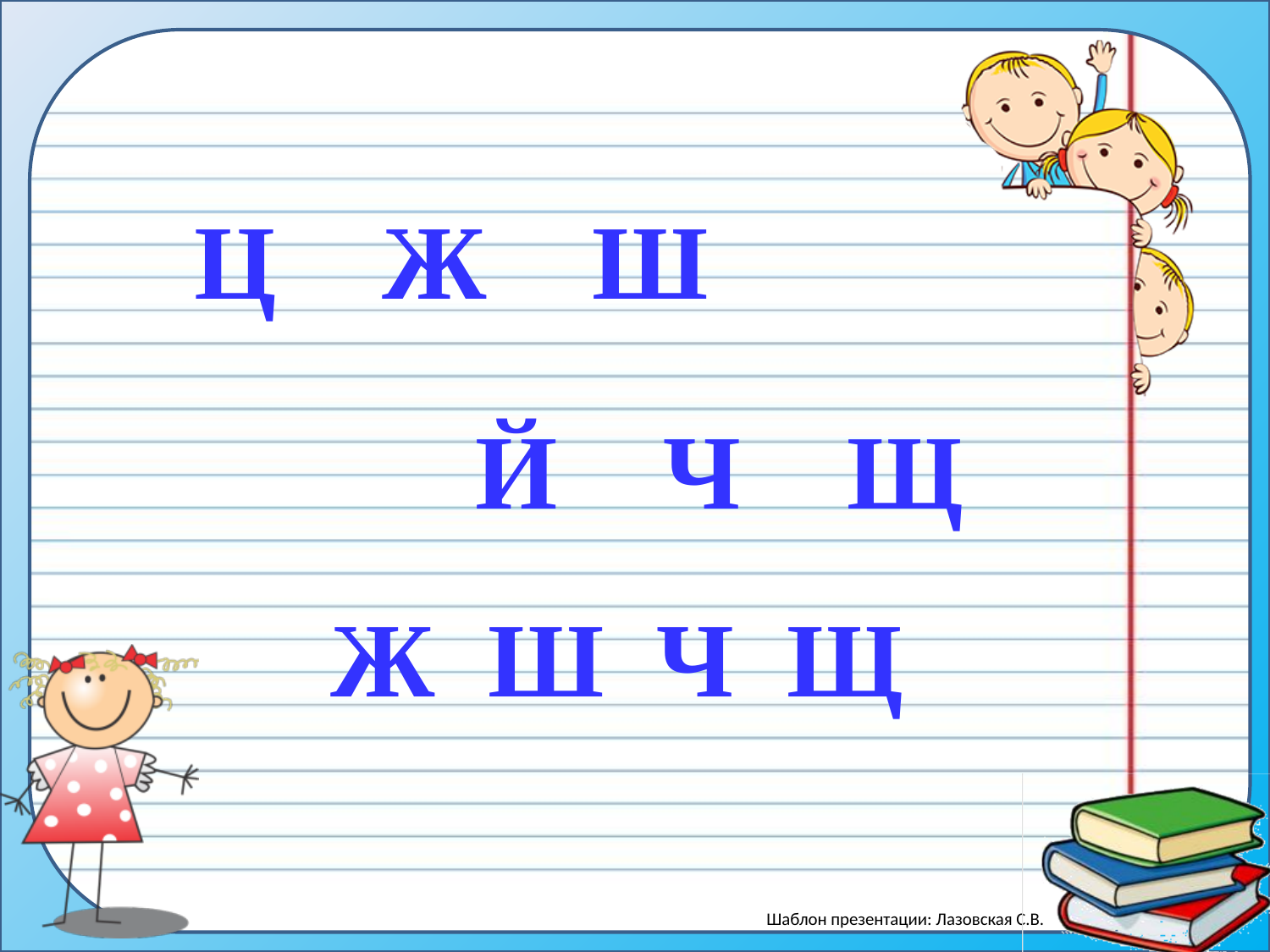

# Ц    Ж    Ш
Й    Ч    Щ
Ж  Ш  Ч  Щ